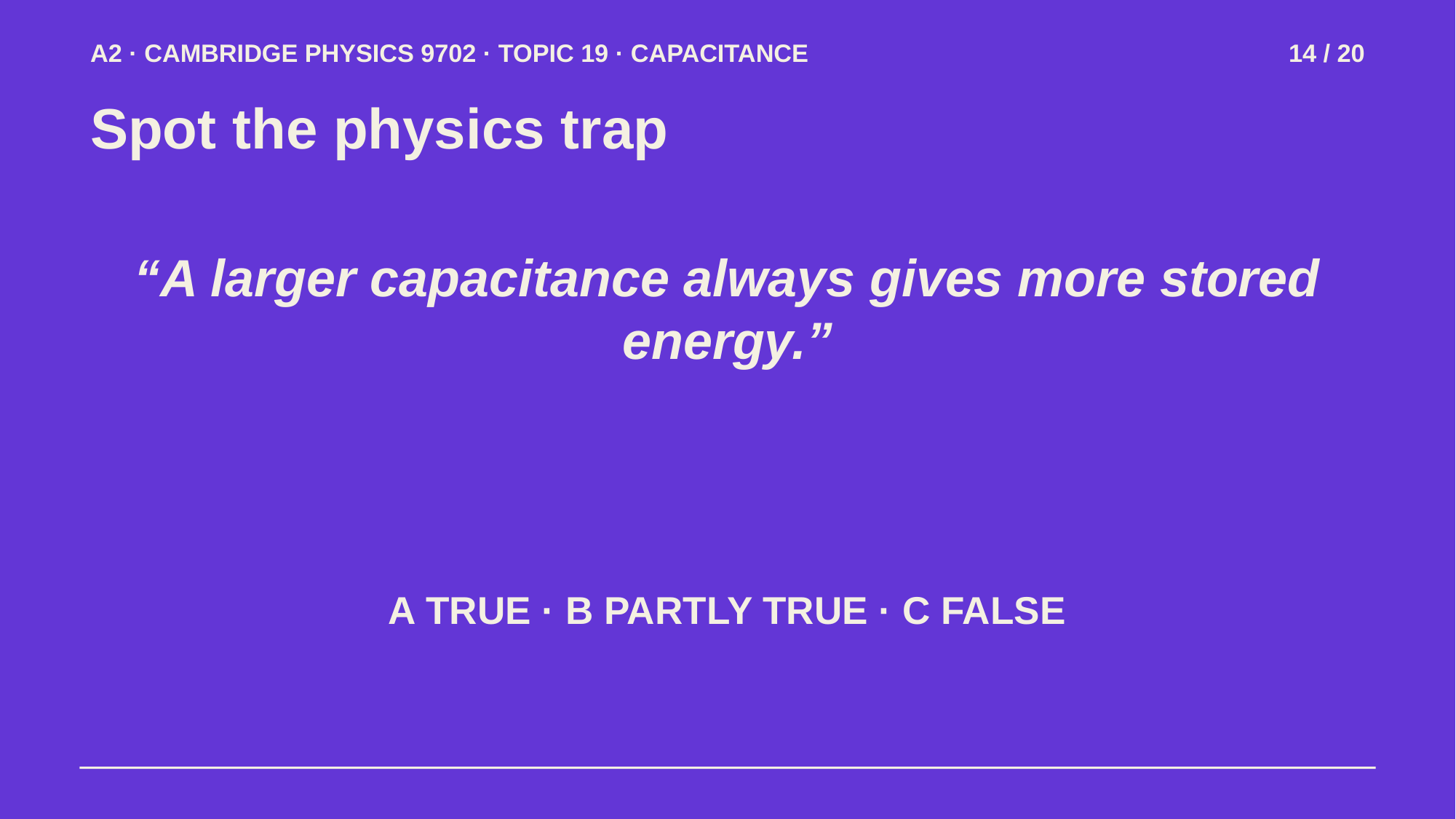

A2 · CAMBRIDGE PHYSICS 9702 · TOPIC 19 · CAPACITANCE
14 / 20
Spot the physics trap
“A larger capacitance always gives more stored energy.”
A TRUE · B PARTLY TRUE · C FALSE